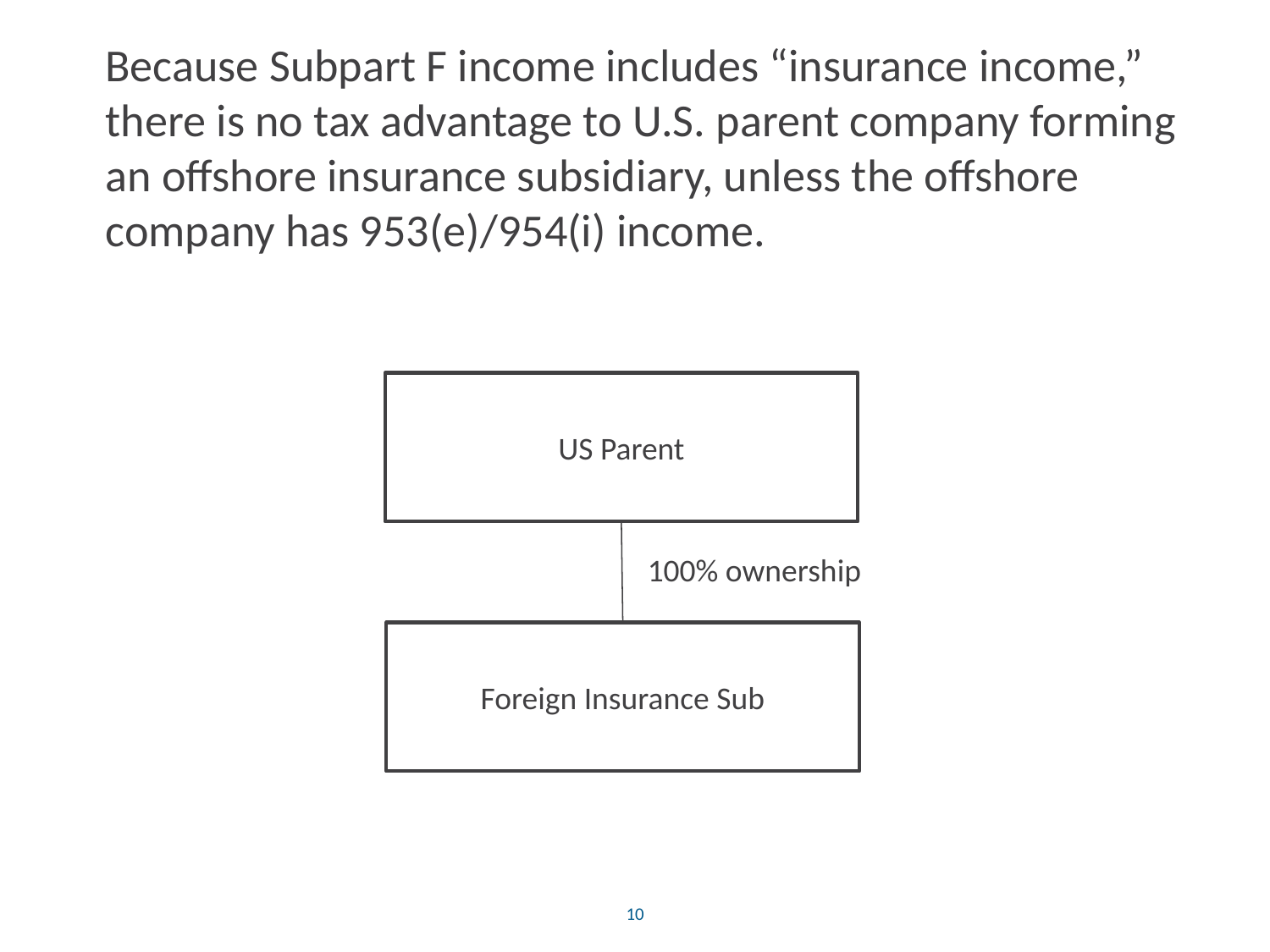

Because Subpart F income includes “insurance income,” there is no tax advantage to U.S. parent company forming an offshore insurance subsidiary, unless the offshore company has 953(e)/954(i) income.

US Parent
100% ownership
Foreign Insurance Sub
10